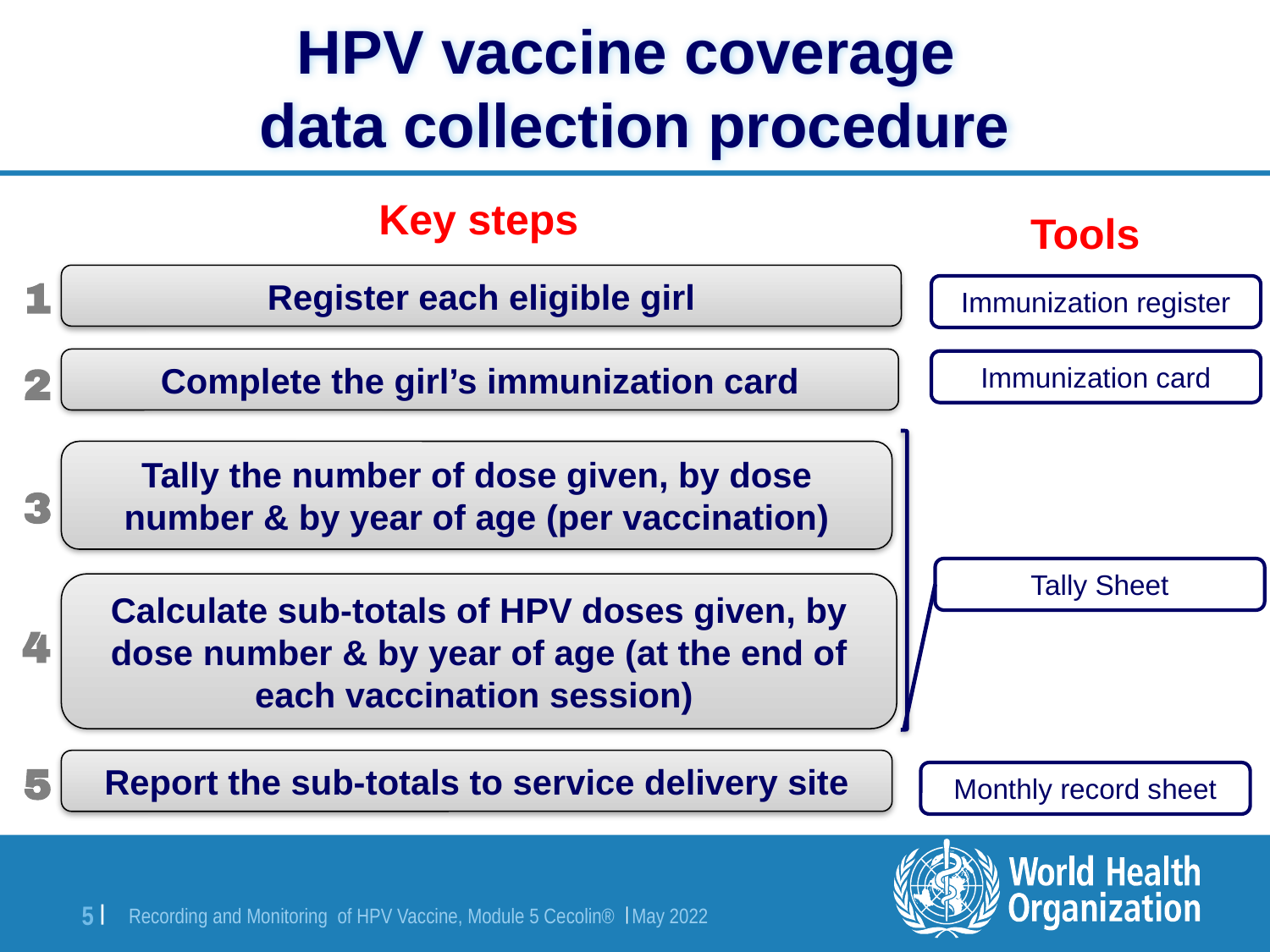

# HPV vaccine coverage data collection procedure
Key steps
Tools
1
Register each eligible girl
Immunization register
Complete the girl’s immunization card
2
Immunization card

Tally the number of dose given, by dose number & by year of age (per vaccination)
3
Tally Sheet
Calculate sub-totals of HPV doses given, by dose number & by year of age (at the end of each vaccination session)
4
5
Report the sub-totals to service delivery site
Monthly record sheet